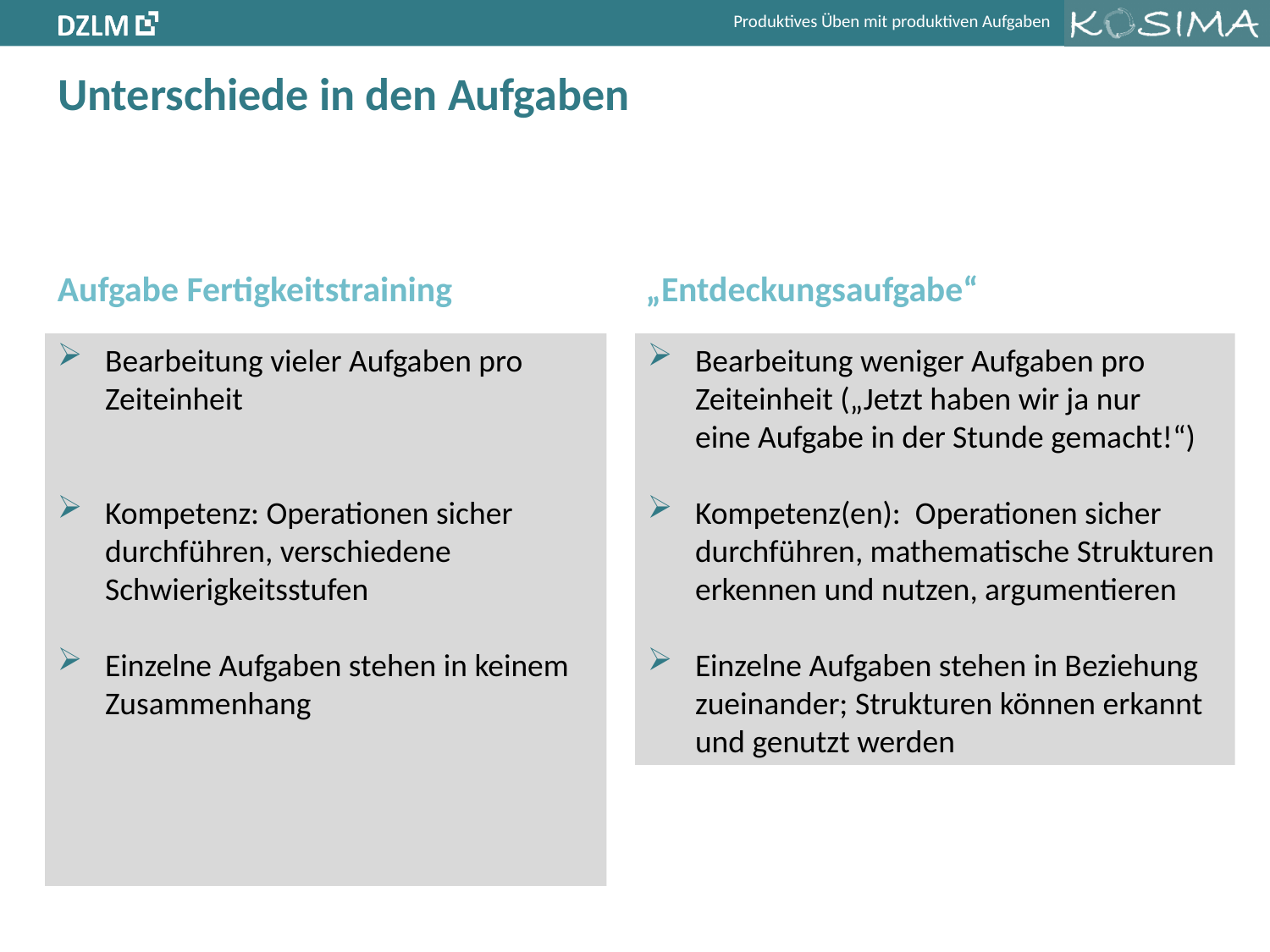

# Unterschiede in den Aufgaben
Aufgabe Fertigkeitstraining	          „Entdeckungsaufgabe“
Bearbeitung weniger Aufgaben pro Zeiteinheit („Jetzt haben wir ja nur
eine Aufgabe in der Stunde gemacht!“)

Kompetenz(en):  Operationen sicher durchführen, mathematische Strukturen erkennen und nutzen, argumentieren

Einzelne Aufgaben stehen in Beziehung zueinander; Strukturen können erkannt und genutzt werden
Bearbeitung vieler Aufgaben pro Zeiteinheit

Kompetenz: Operationen sicher durchführen, verschiedene Schwierigkeitsstufen

Einzelne Aufgaben stehen in keinem Zusammenhang